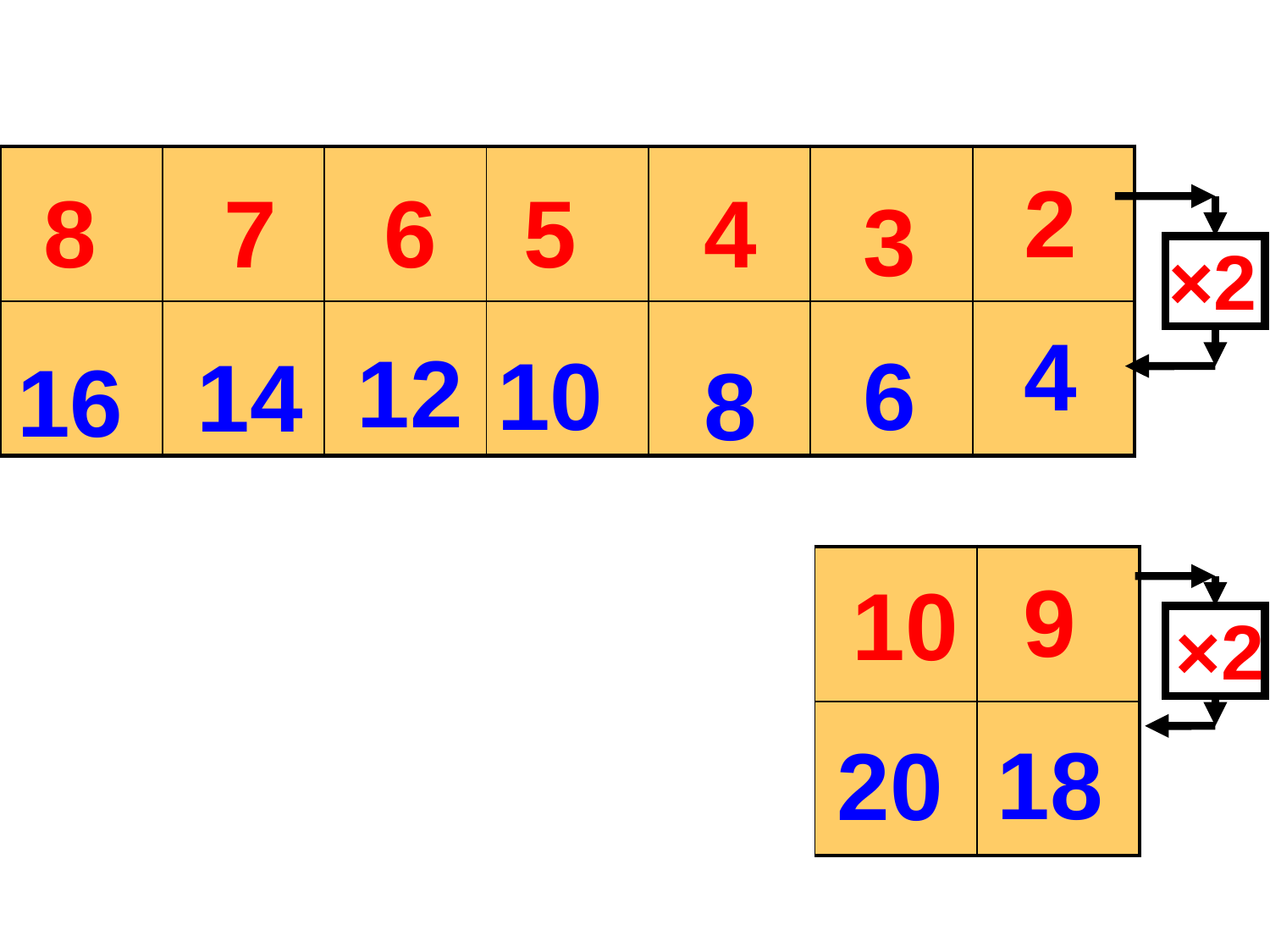

|  |  |  |  |  |  |  |
| --- | --- | --- | --- | --- | --- | --- |
|  |  |  |  |  |  |  |
2
8
7
6
5
4
3

×2

4
12

10
6
14
16
8
|  |  |
| --- | --- |
|  |  |
9
10

×2

18
20